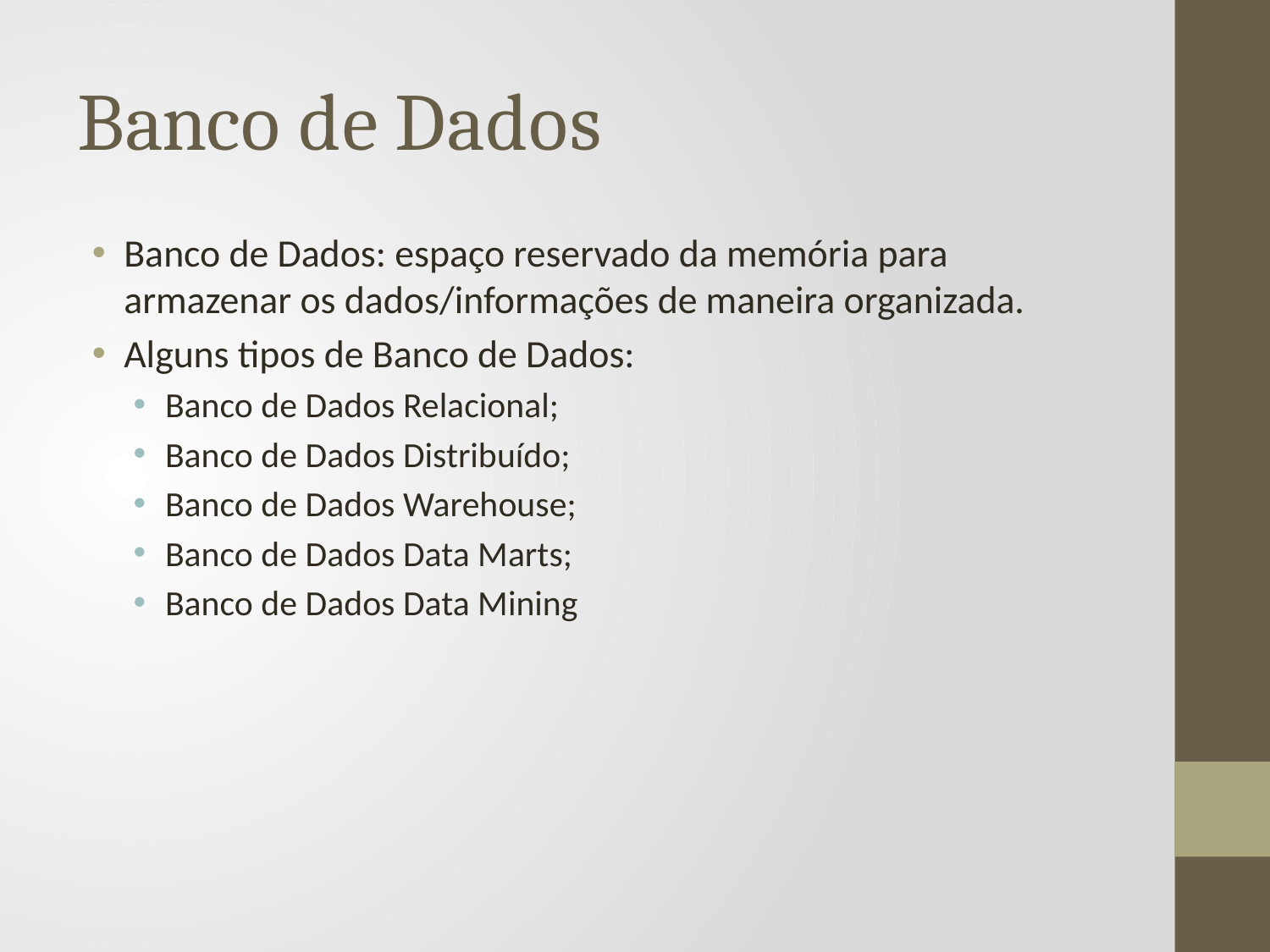

# Banco de Dados
Banco de Dados: espaço reservado da memória para armazenar os dados/informações de maneira organizada.
Alguns tipos de Banco de Dados:
Banco de Dados Relacional;
Banco de Dados Distribuído;
Banco de Dados Warehouse;
Banco de Dados Data Marts;
Banco de Dados Data Mining